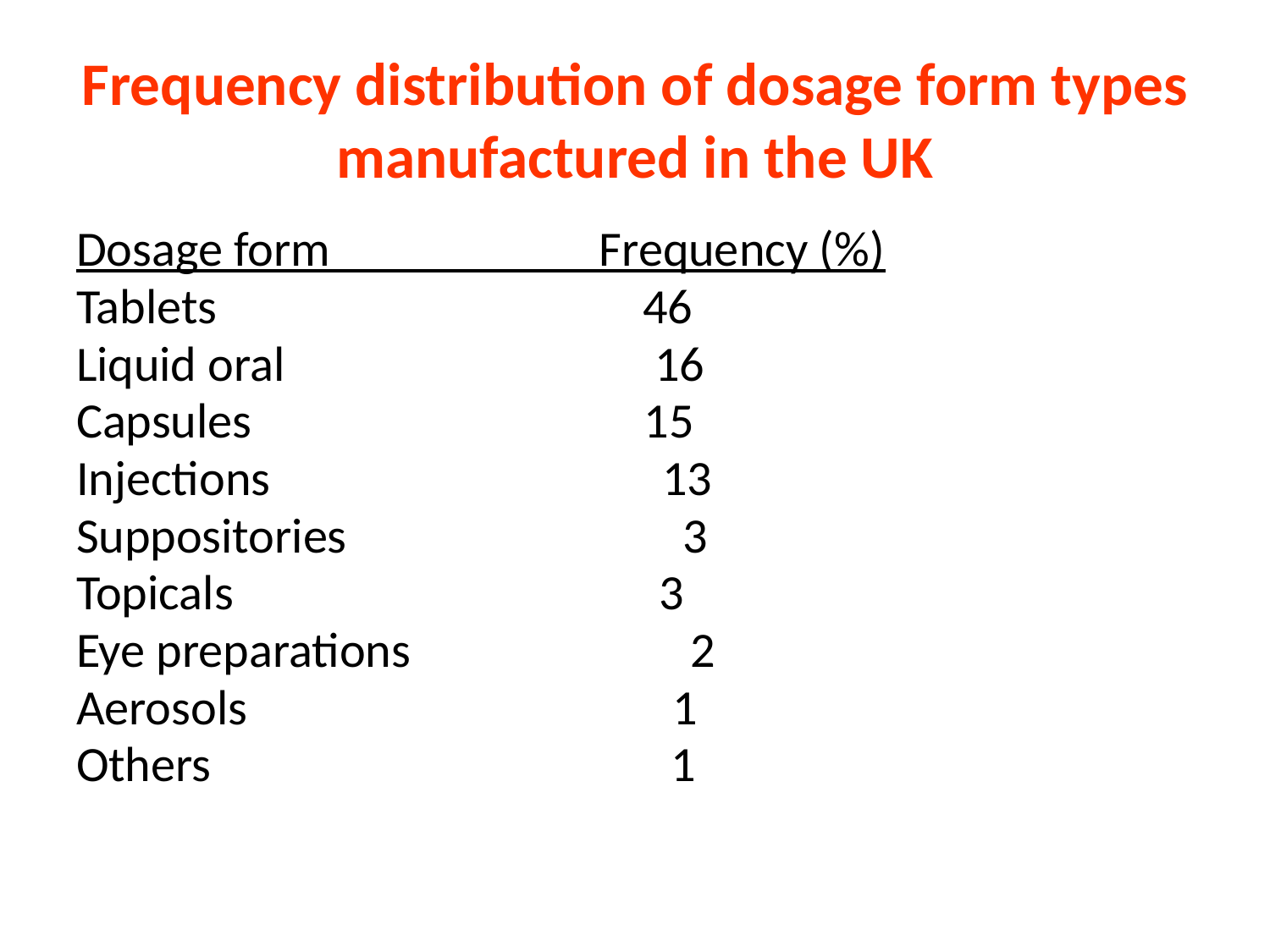

# Frequency distribution of dosage form types manufactured in the UK
Dosage form                        Frequency (%)
Tablets                                      46
Liquid oral                                 16
Capsules                                   15
Injections                                   13
Suppositories                              3
Topicals                                      3
Eye preparations                         2
Aerosols                                      1
Others                                         1